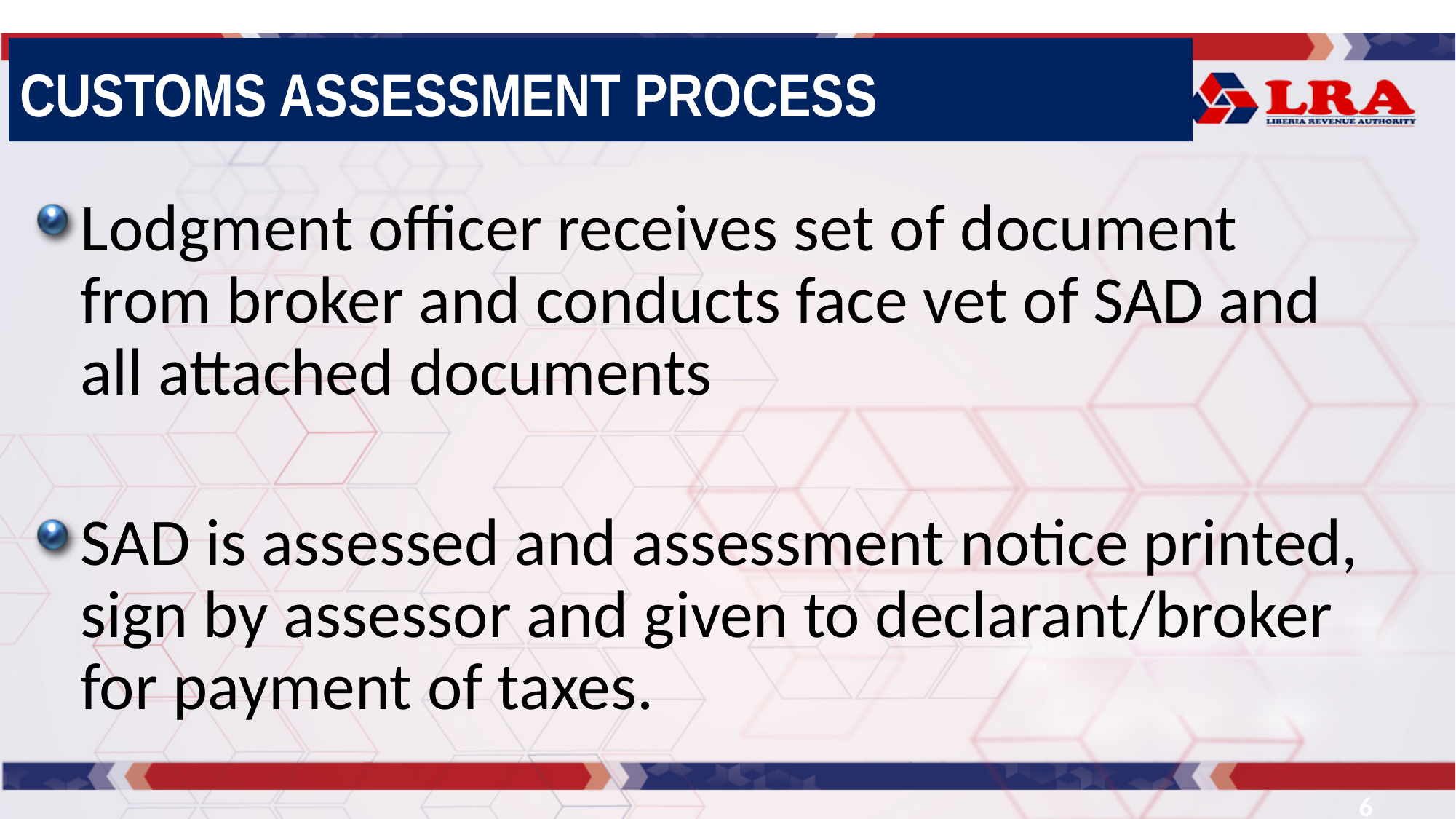

CUSTOMS ASSESSMENT PROCESS

Lodgment officer receives set of document from broker and conducts face vet of SAD and all attached documents

SAD is assessed and assessment notice printed, sign by assessor and given to declarant/broker for payment of taxes.
6